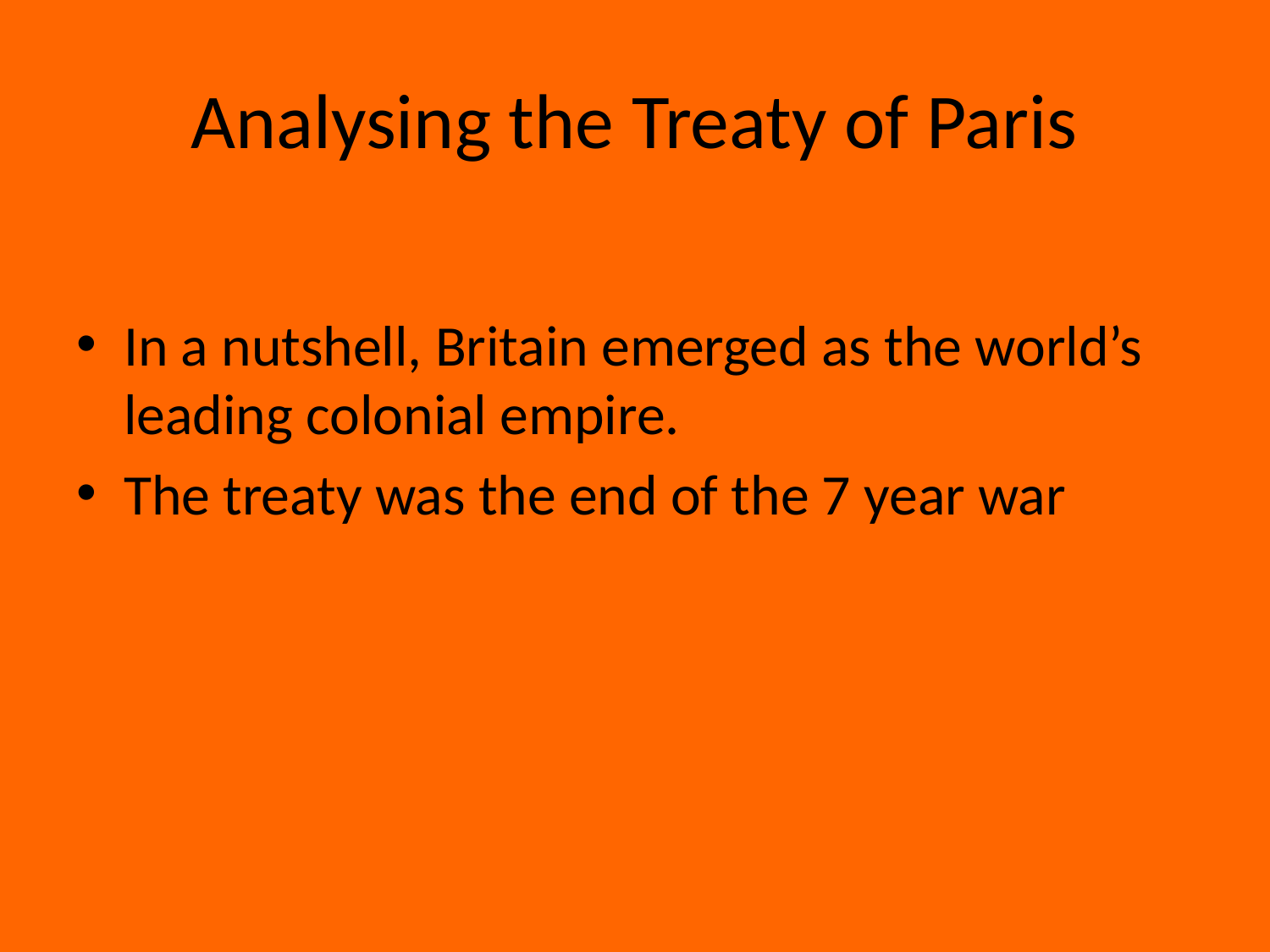

# Analysing the Treaty of Paris

In a nutshell, Britain emerged as the world’s leading colonial empire.
The treaty was the end of the 7 year war